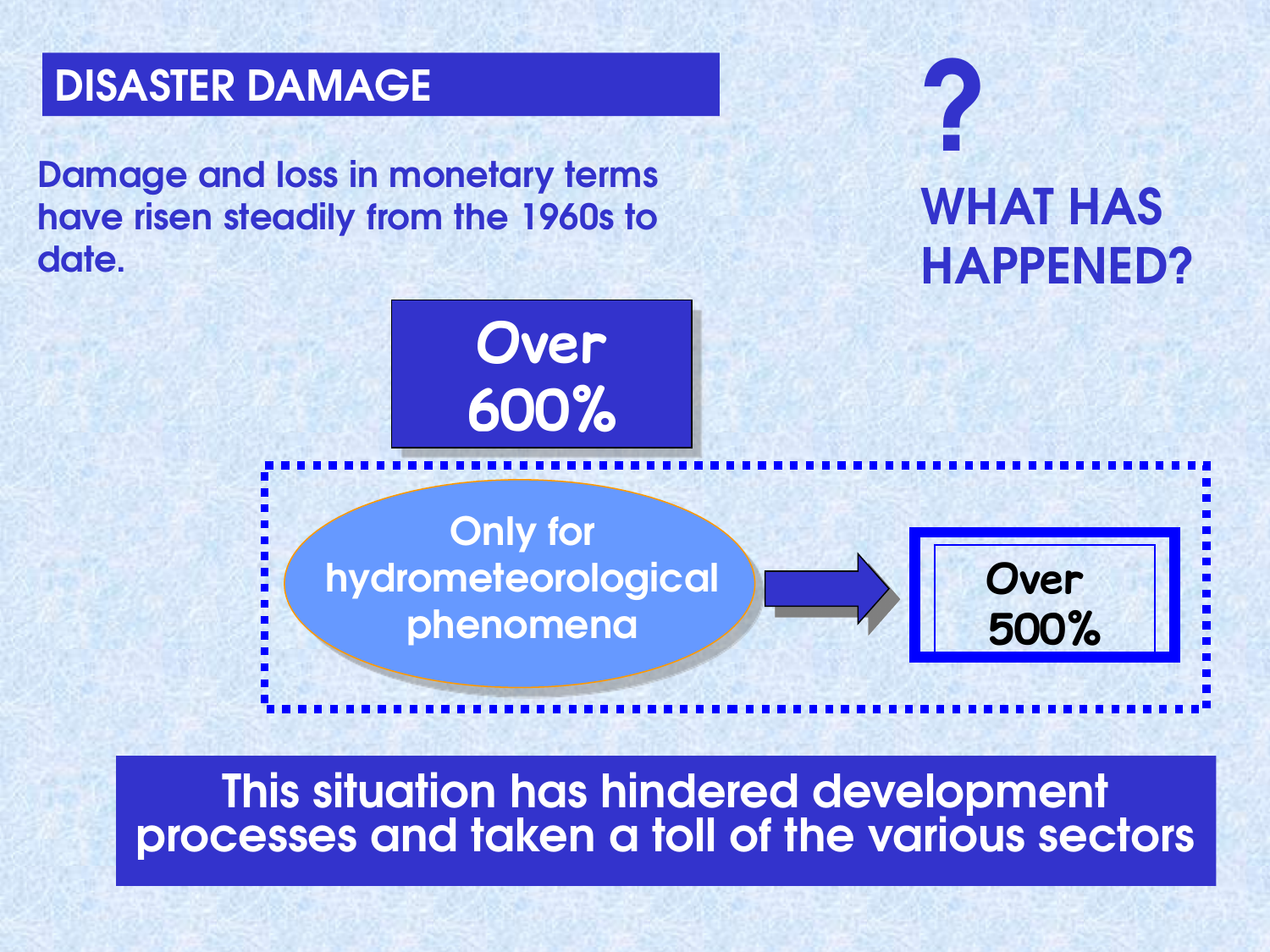

?       WHAT HAS HAPPENED?
DISASTER DAMAGE
Damage and loss in monetary terms have risen steadily from the 1960s to date.
Over 600%

Only for hydrometeorological phenomena

Over  500%

This situation has hindered development processes and taken a toll of the various sectors